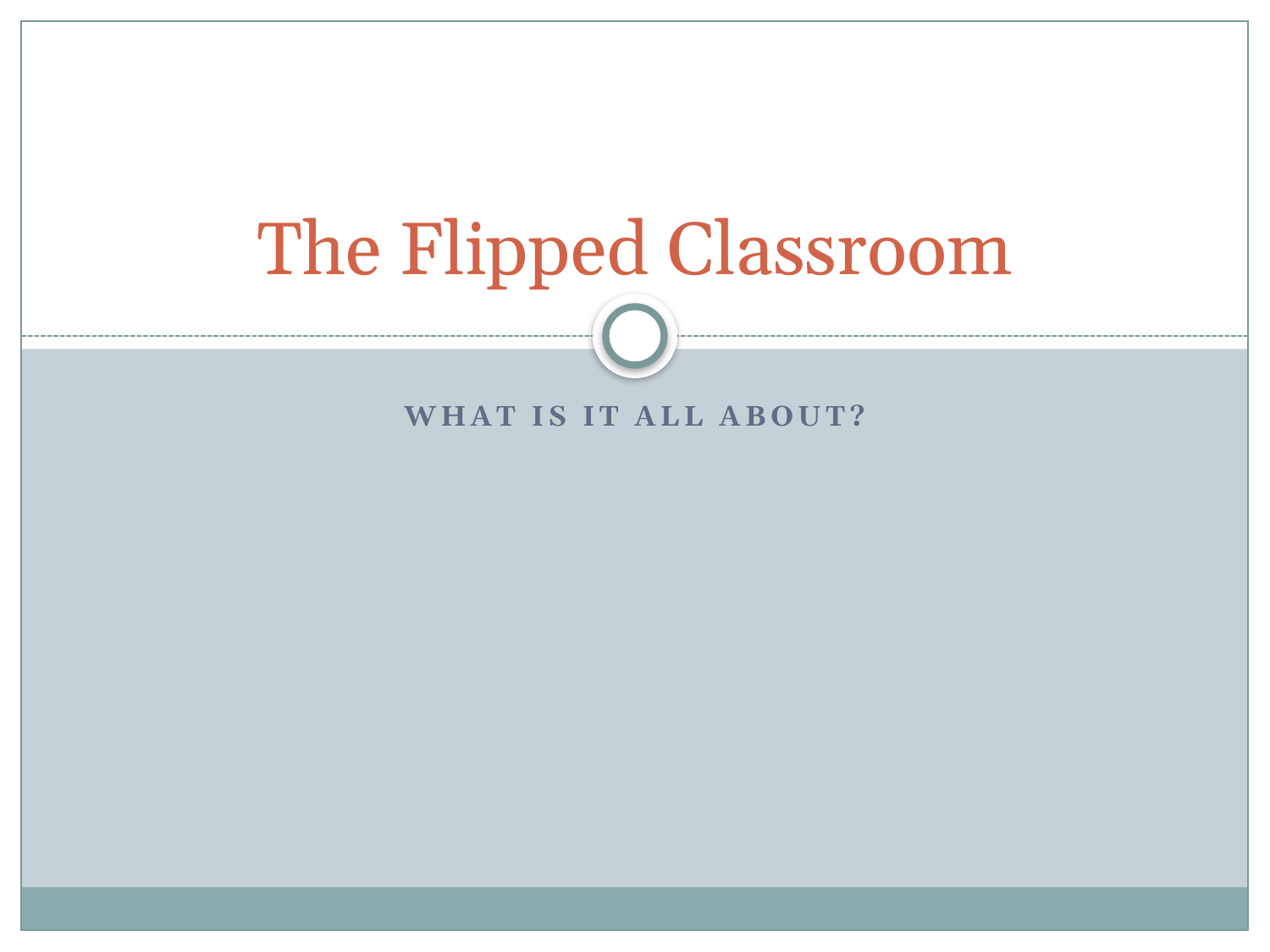

# The Flipped Classroom
What is it all about?